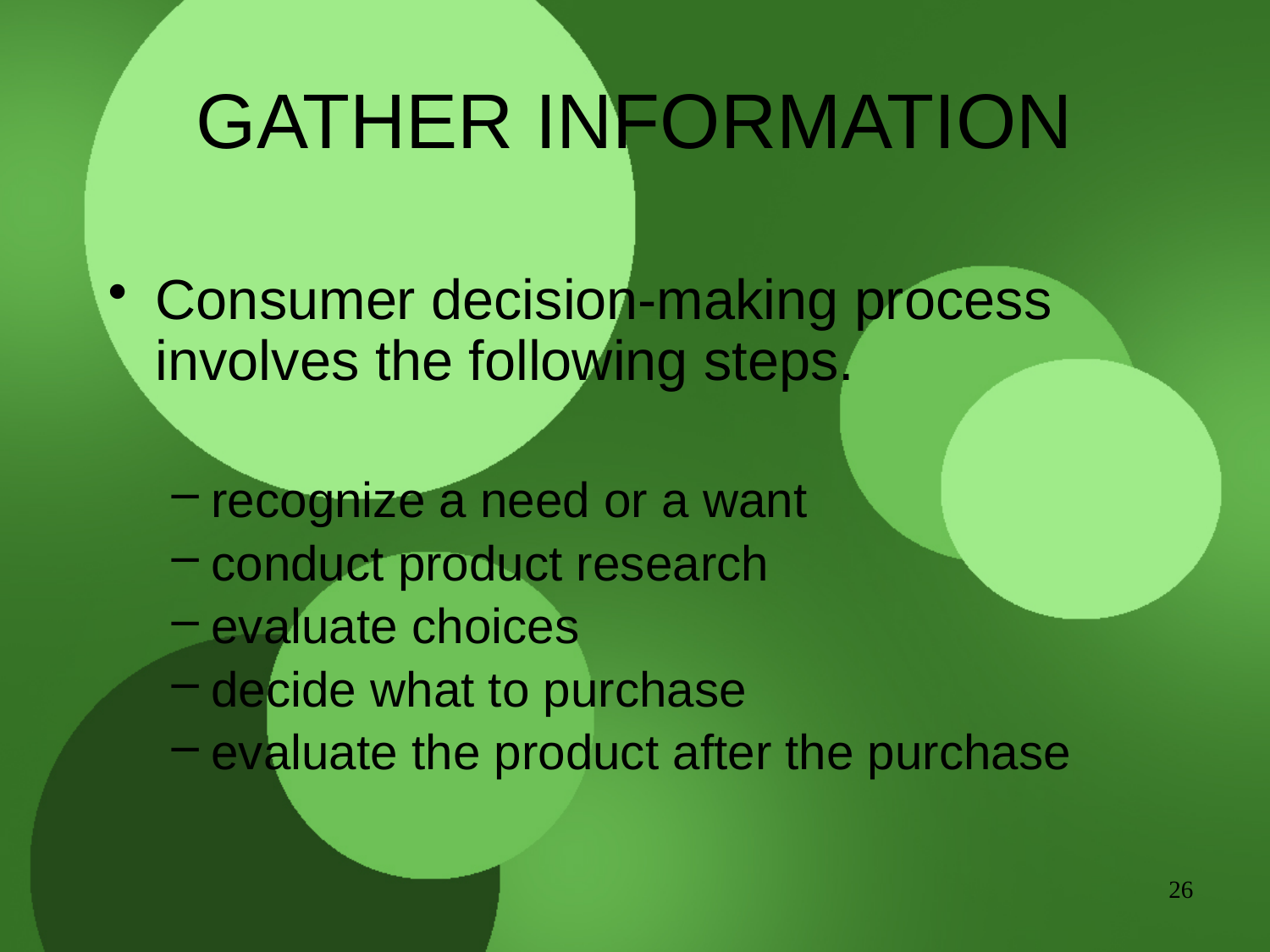

# GATHER INFORMATION
Consumer decision-making process involves the following steps.

recognize a need or a want
conduct product research
evaluate choices
decide what to purchase
evaluate the product after the purchase
26